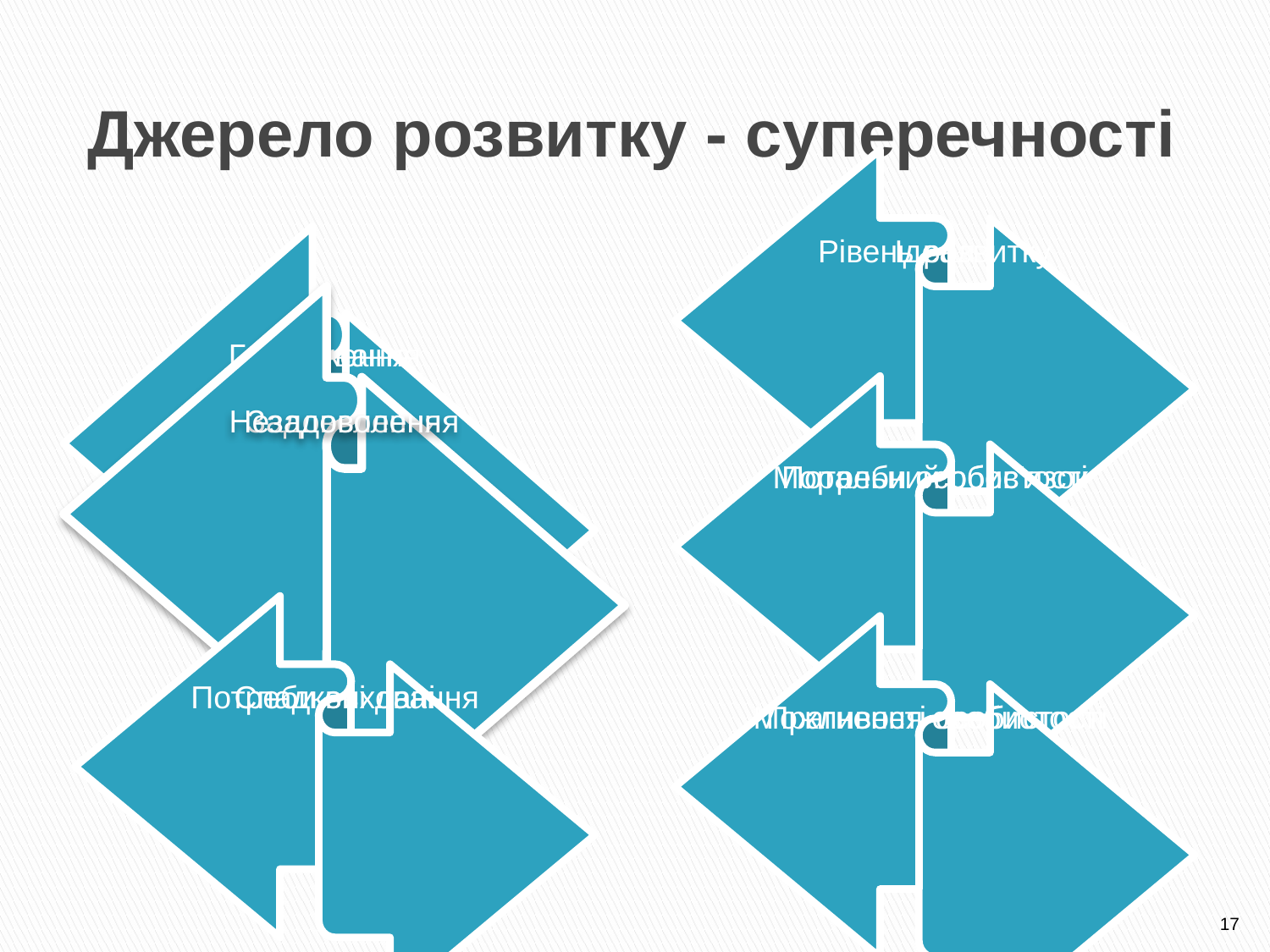

# Джерело розвитку - суперечності
Ідеал
Збудження
Гальмування
Задоволення
Незадоволення
Потреби особистості

Прагнення особистості
17